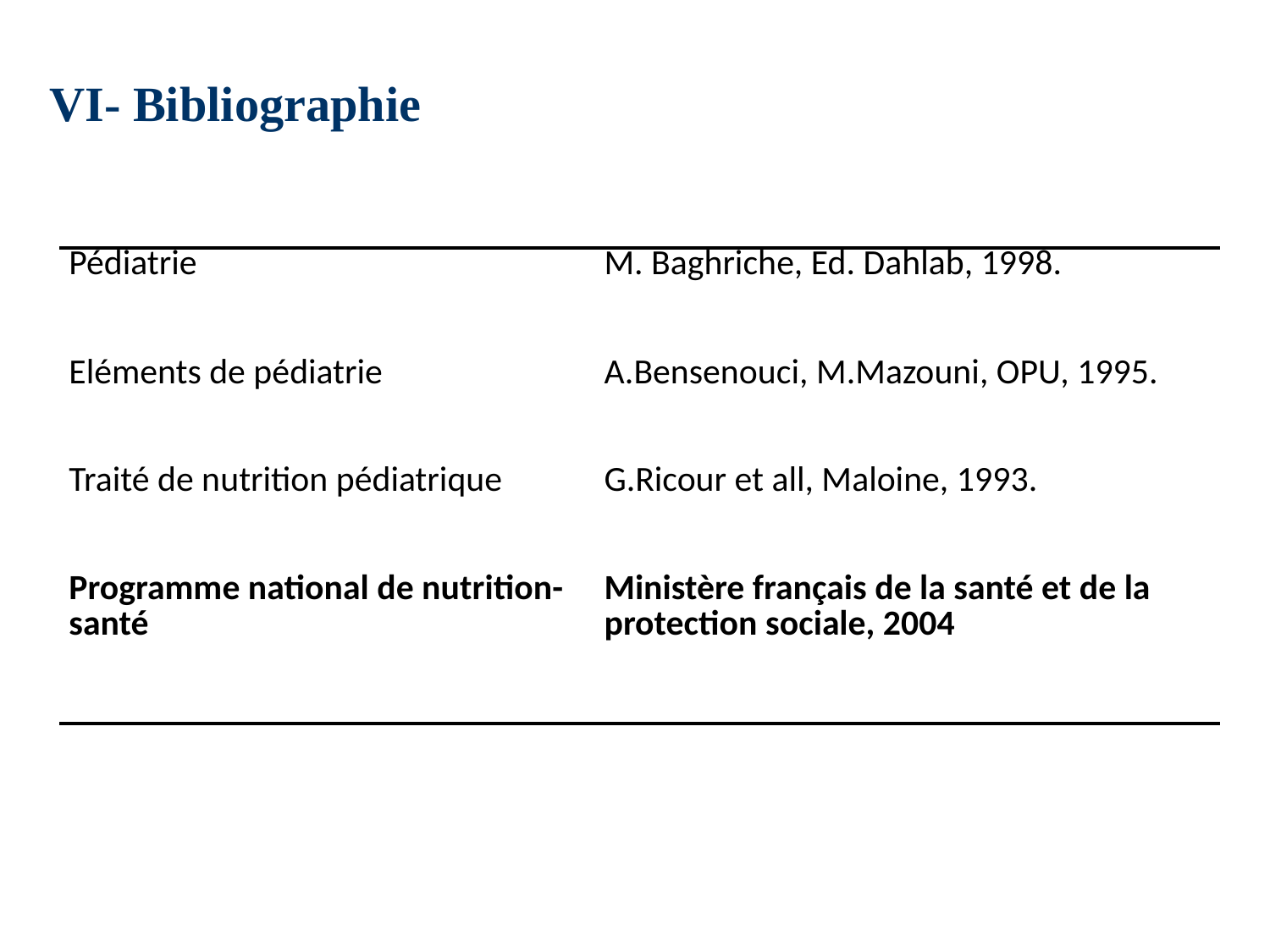

# VI- Bibliographie

| Pédiatrie | M. Baghriche, Ed. Dahlab, 1998. |
| --- | --- |
| Eléments de pédiatrie | A.Bensenouci, M.Mazouni, OPU, 1995. |
| Traité de nutrition pédiatrique | G.Ricour et all, Maloine, 1993. |
| Programme national de nutrition-santé | Ministère français de la santé et de la protection sociale, 2004 |